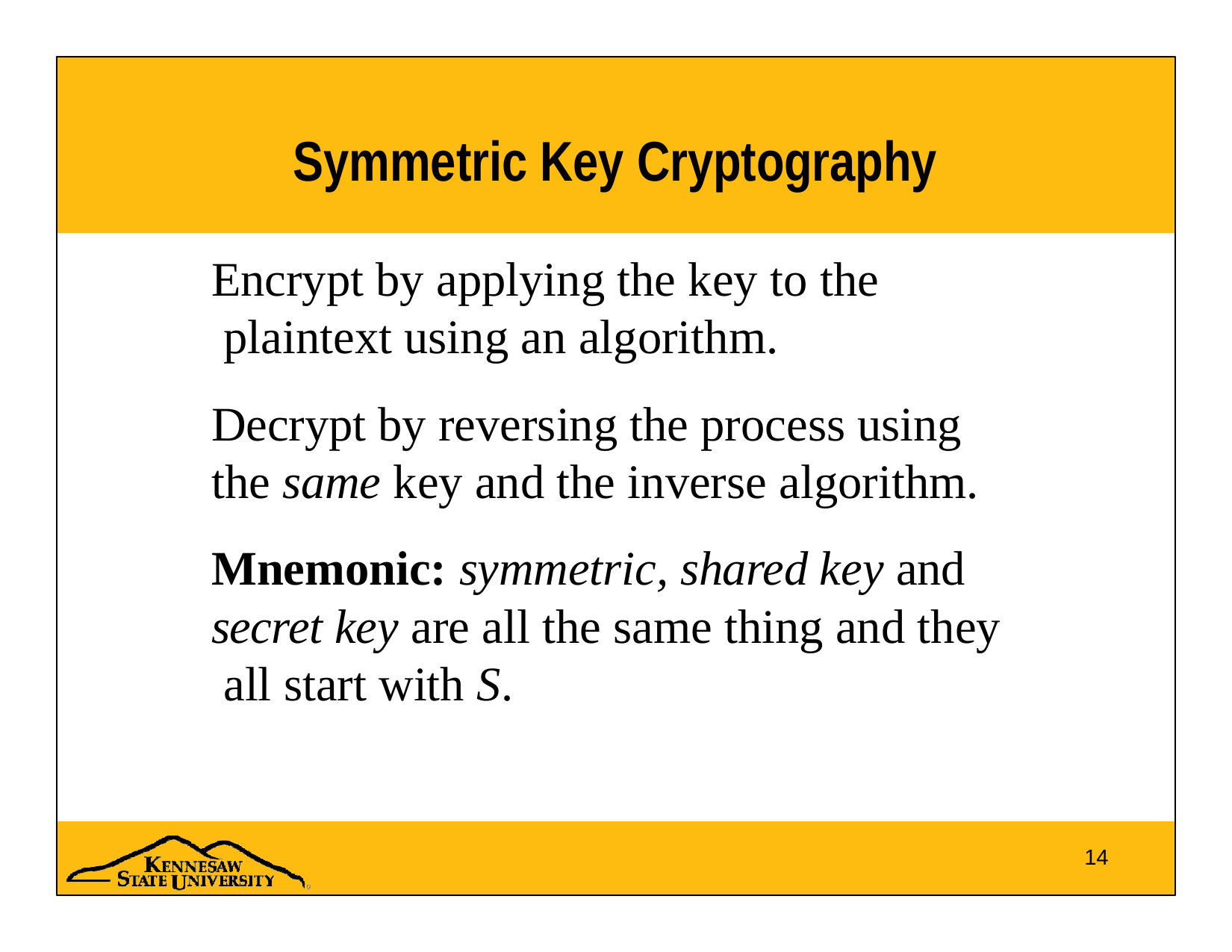

# Symmetric Key Cryptography
Encrypt by applying the key to the  plaintext using an algorithm.
Decrypt by reversing the process using  the same key and the inverse algorithm.
Mnemonic: symmetric, shared key and  secret key are all the same thing and they  all start with S.

14